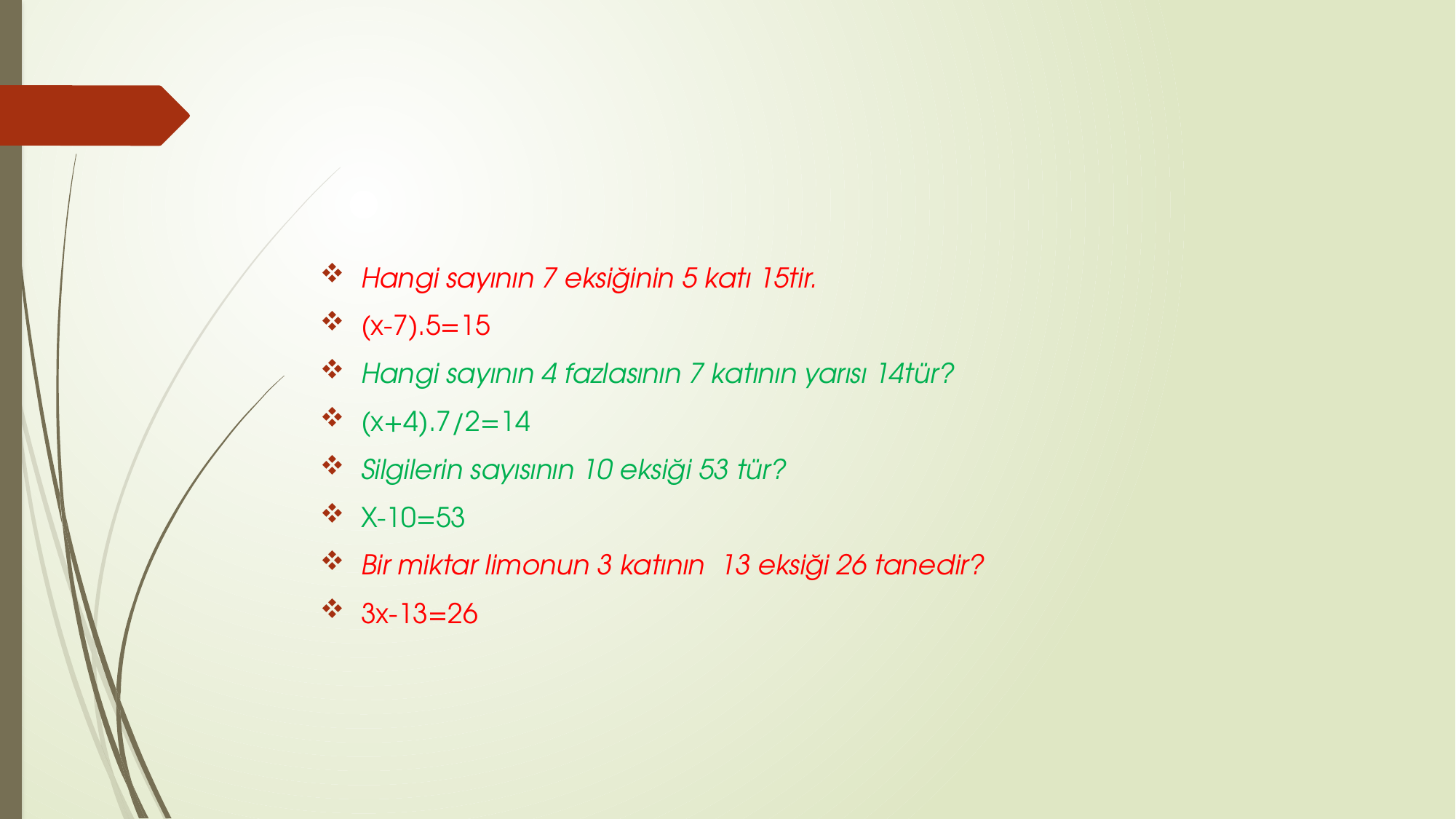

#
Hangi sayının 7 eksiğinin 5 katı 15tir.
(x-7).5=15
Hangi sayının 4 fazlasının 7 katının yarısı 14tür?
(x+4).7/2=14
Silgilerin sayısının 10 eksiği 53 tür?
X-10=53
Bir miktar limonun 3 katının  13 eksiği 26 tanedir?
3x-13=26